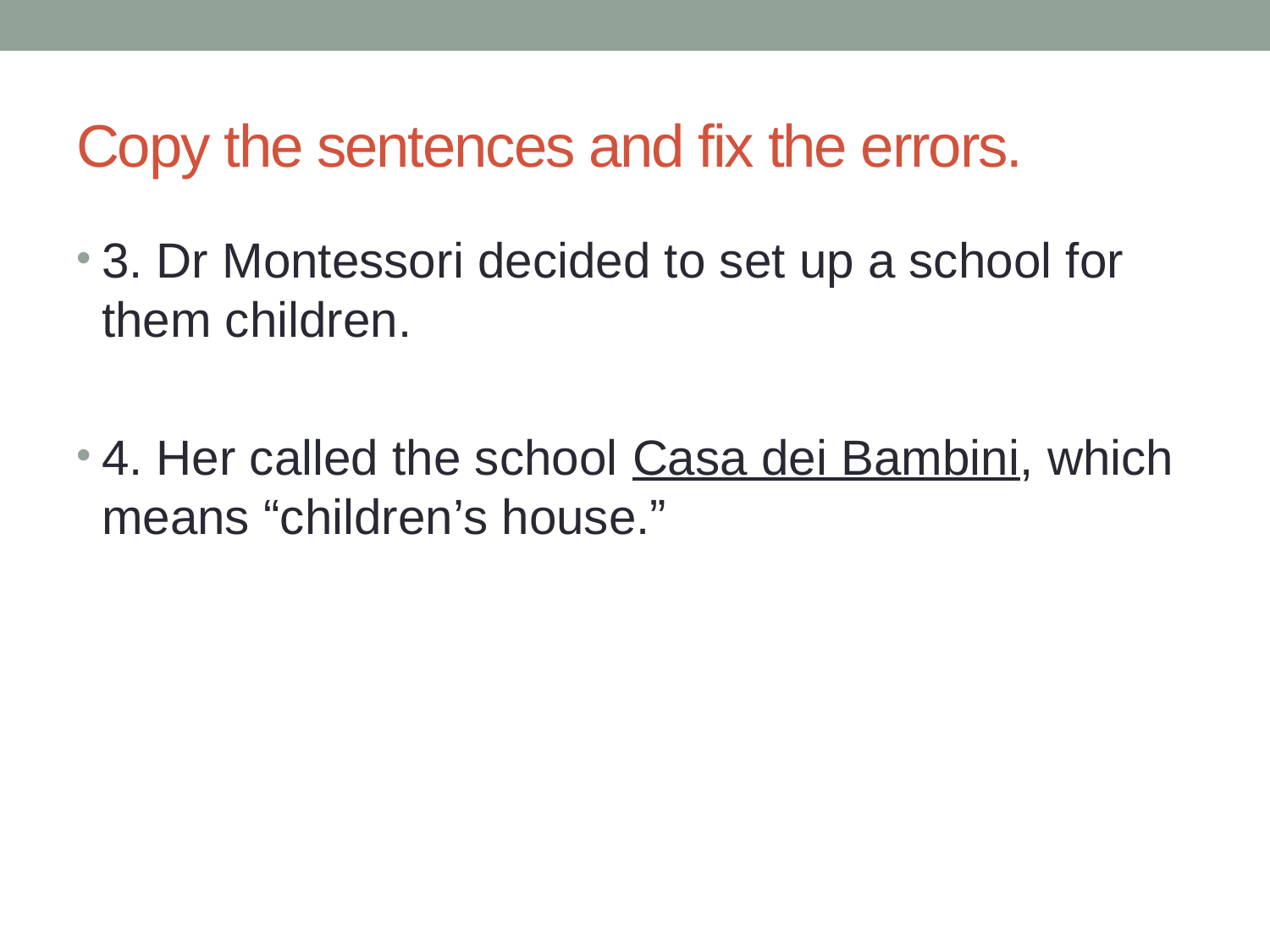

# Copy the sentences and fix the errors.
3. Dr Montessori decided to set up a school for them children.

4. Her called the school Casa dei Bambini, which means “children’s house.”